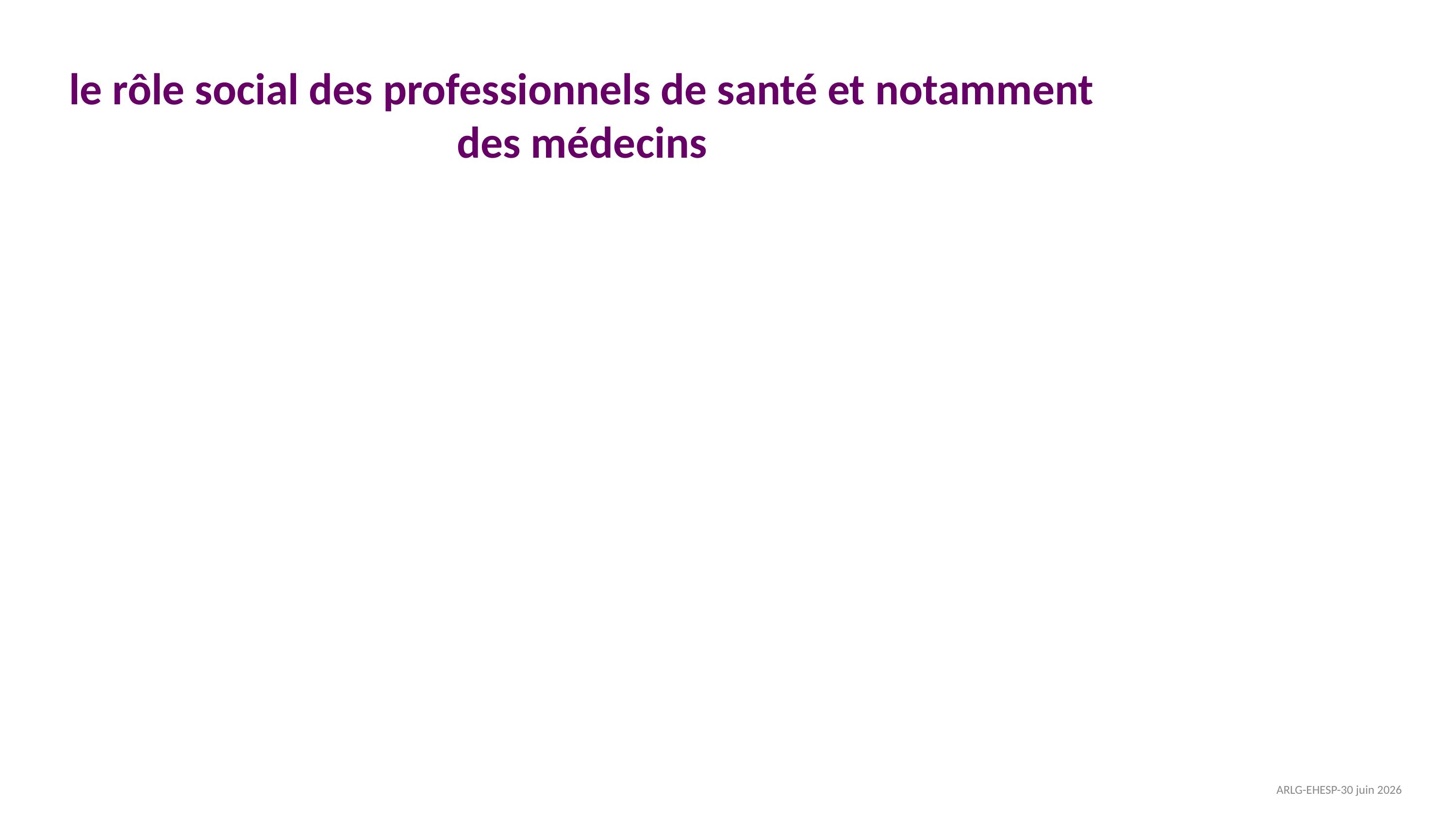

# le rôle social des professionnels de santé et notamment des médecins

ARLG-EHESP-30 juin 2026